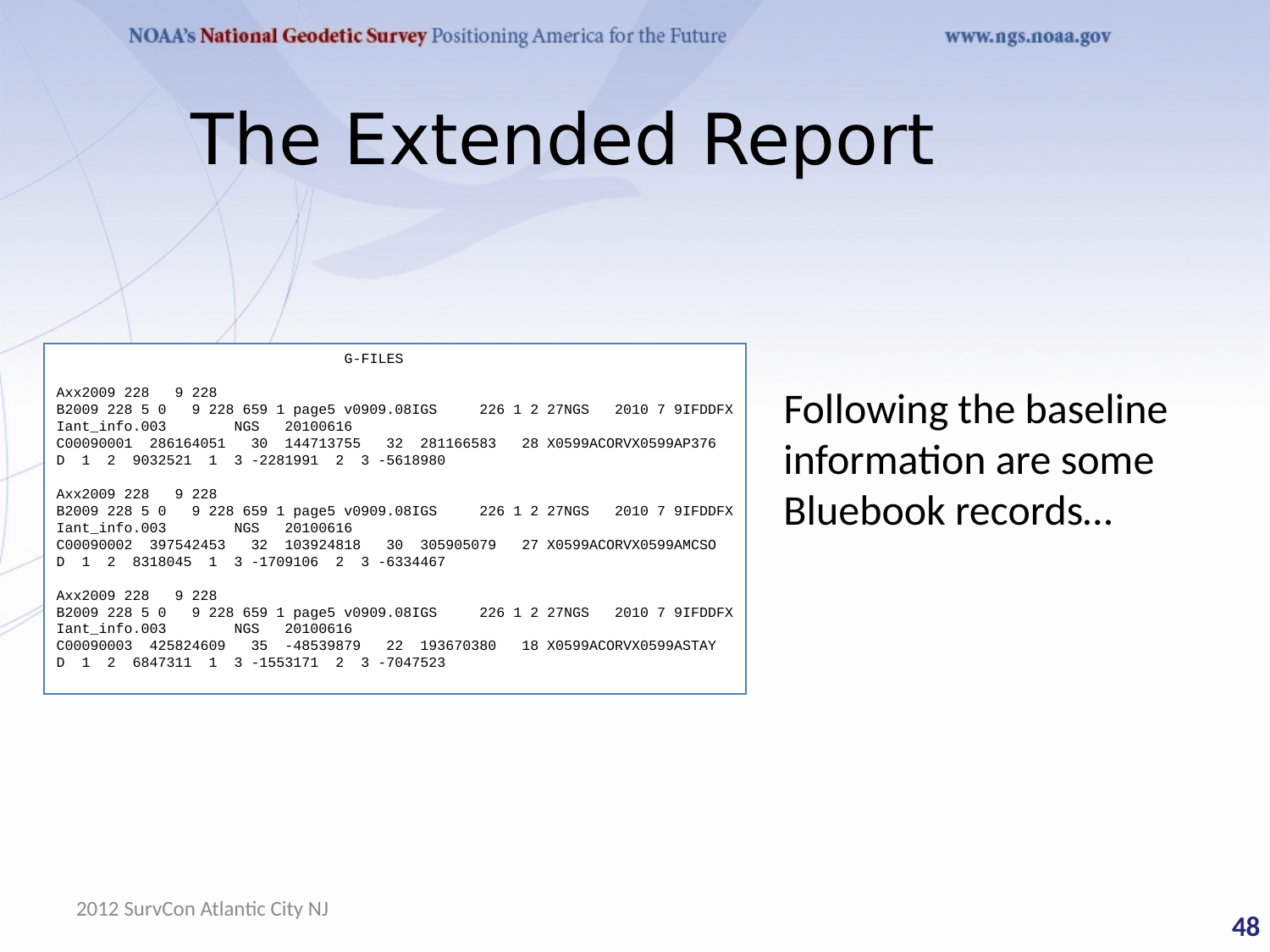

# The Extended Report
                                  G-FILES
Axx2009 228   9 228
B2009 228 5 0   9 228 659 1 page5 v0909.08IGS     226 1 2 27NGS   2010 7 9IFDDFX
Iant_info.003        NGS   20100616
C00090001  286164051   30  144713755   32  281166583   28 X0599ACORVX0599AP376
D  1  2  9032521  1  3 -2281991  2  3 -5618980
Axx2009 228   9 228
B2009 228 5 0   9 228 659 1 page5 v0909.08IGS     226 1 2 27NGS   2010 7 9IFDDFX
Iant_info.003        NGS   20100616
C00090002  397542453   32  103924818   30  305905079   27 X0599ACORVX0599AMCSO
D  1  2  8318045  1  3 -1709106  2  3 -6334467
Axx2009 228   9 228
B2009 228 5 0   9 228 659 1 page5 v0909.08IGS     226 1 2 27NGS   2010 7 9IFDDFX
Iant_info.003        NGS   20100616
C00090003  425824609   35  -48539879   22  193670380   18 X0599ACORVX0599ASTAY
D  1  2  6847311  1  3 -1553171  2  3 -7047523
Following the baseline information are some Bluebook records…
2012 SurvCon Atlantic City NJ

 48